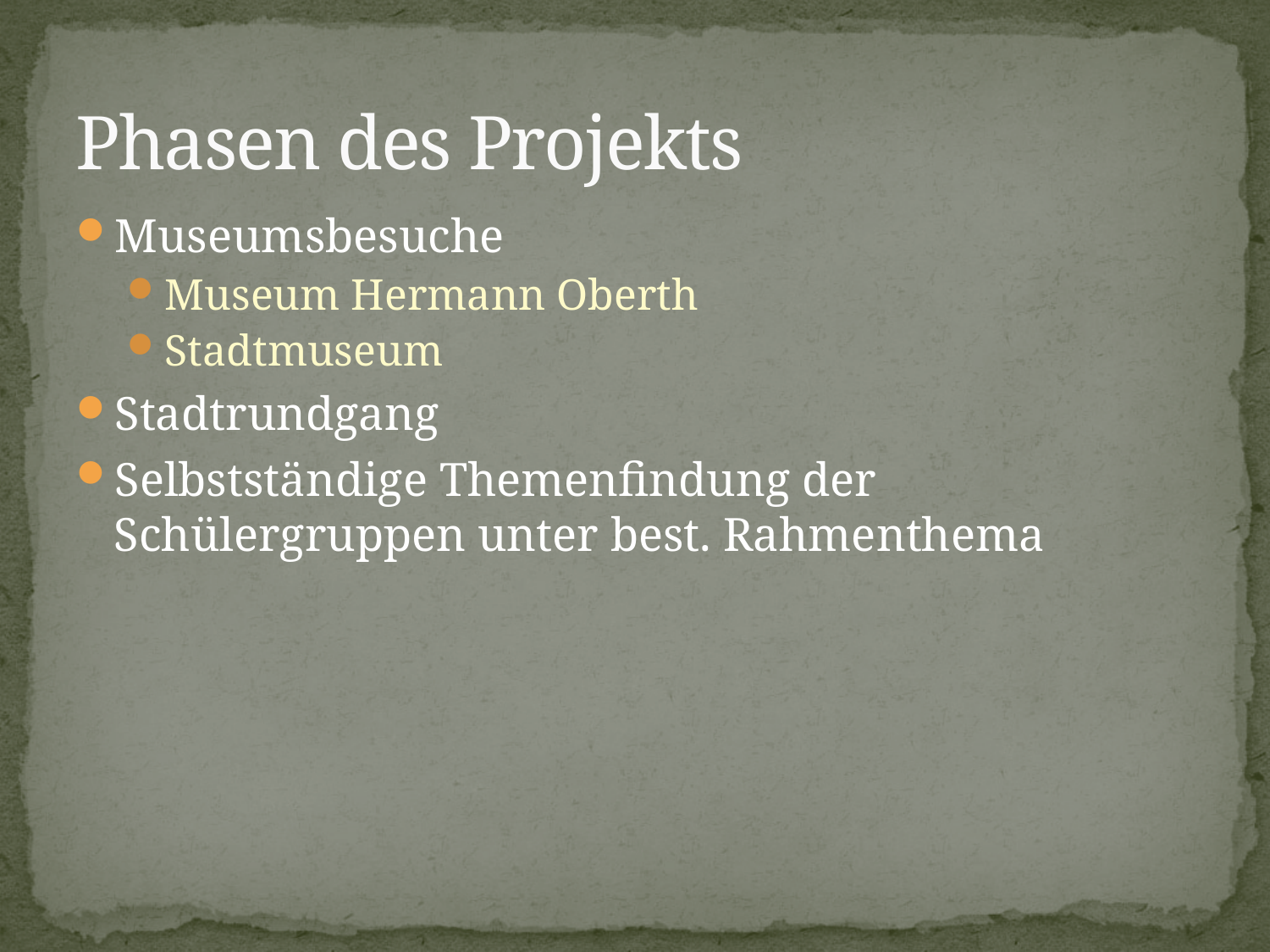

# Phasen des Projekts
Museumsbesuche
Museum Hermann Oberth
Stadtmuseum
Stadtrundgang
Selbstständige Themenfindung der Schülergruppen unter best. Rahmenthema